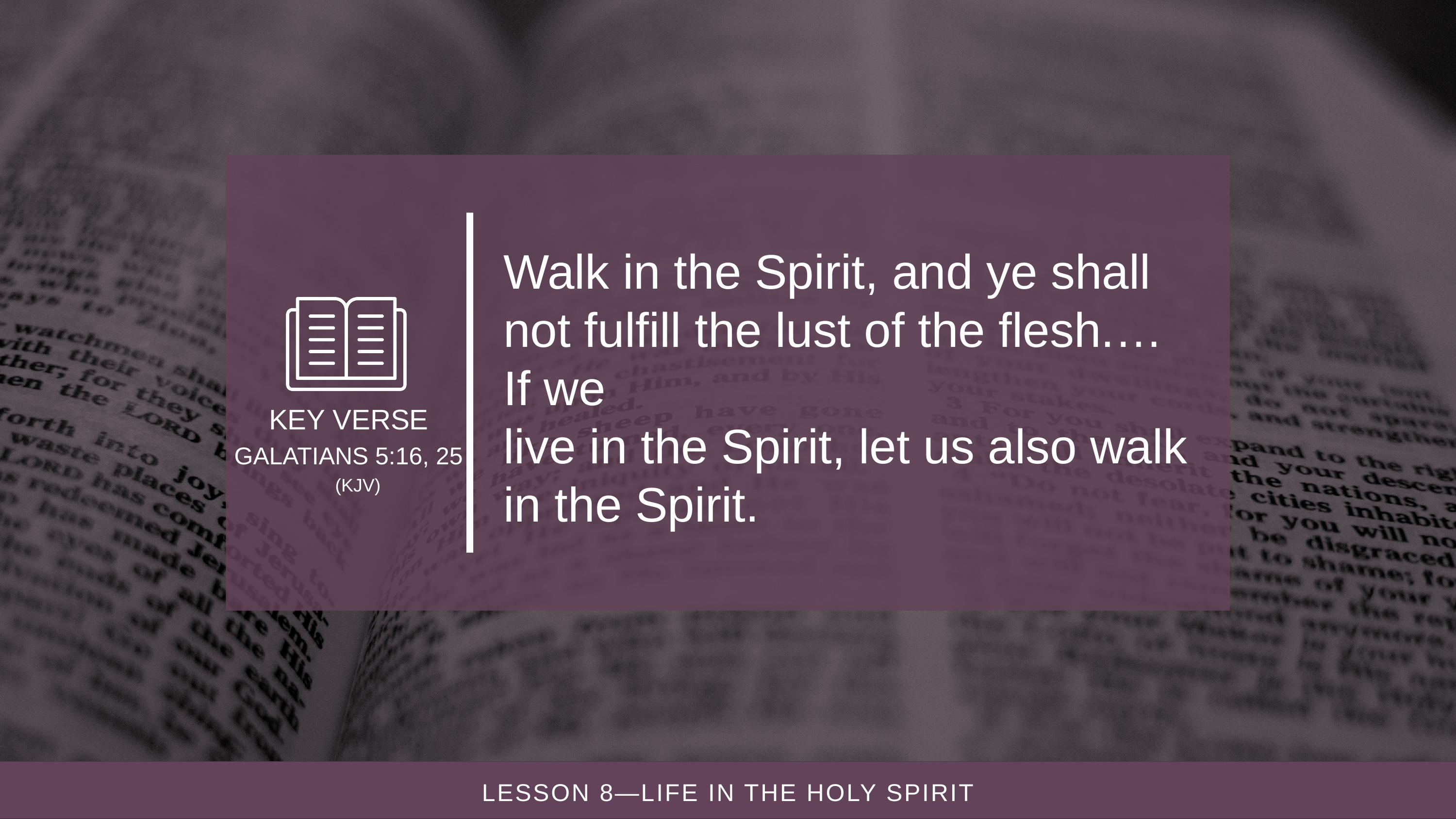

Walk in the Spirit, and ye shall not fulfill the lust of the flesh.… If we
live in the Spirit, let us also walk
in the Spirit.
(KJV)